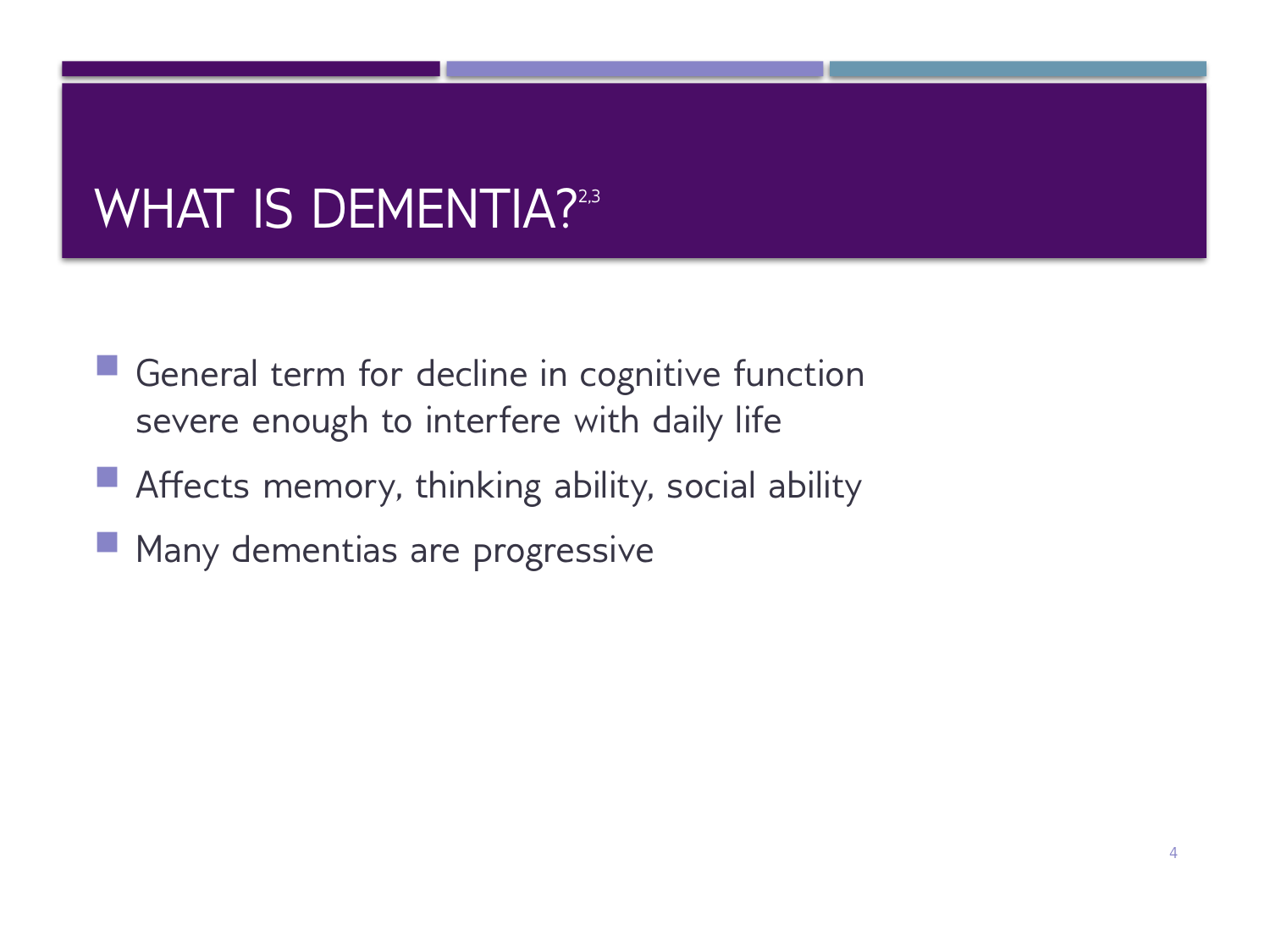

# What Is Dementia?2,3
General term for decline in cognitive function
severe enough to interfere with daily life
Affects memory, thinking ability, social ability
Many dementias are progressive

4